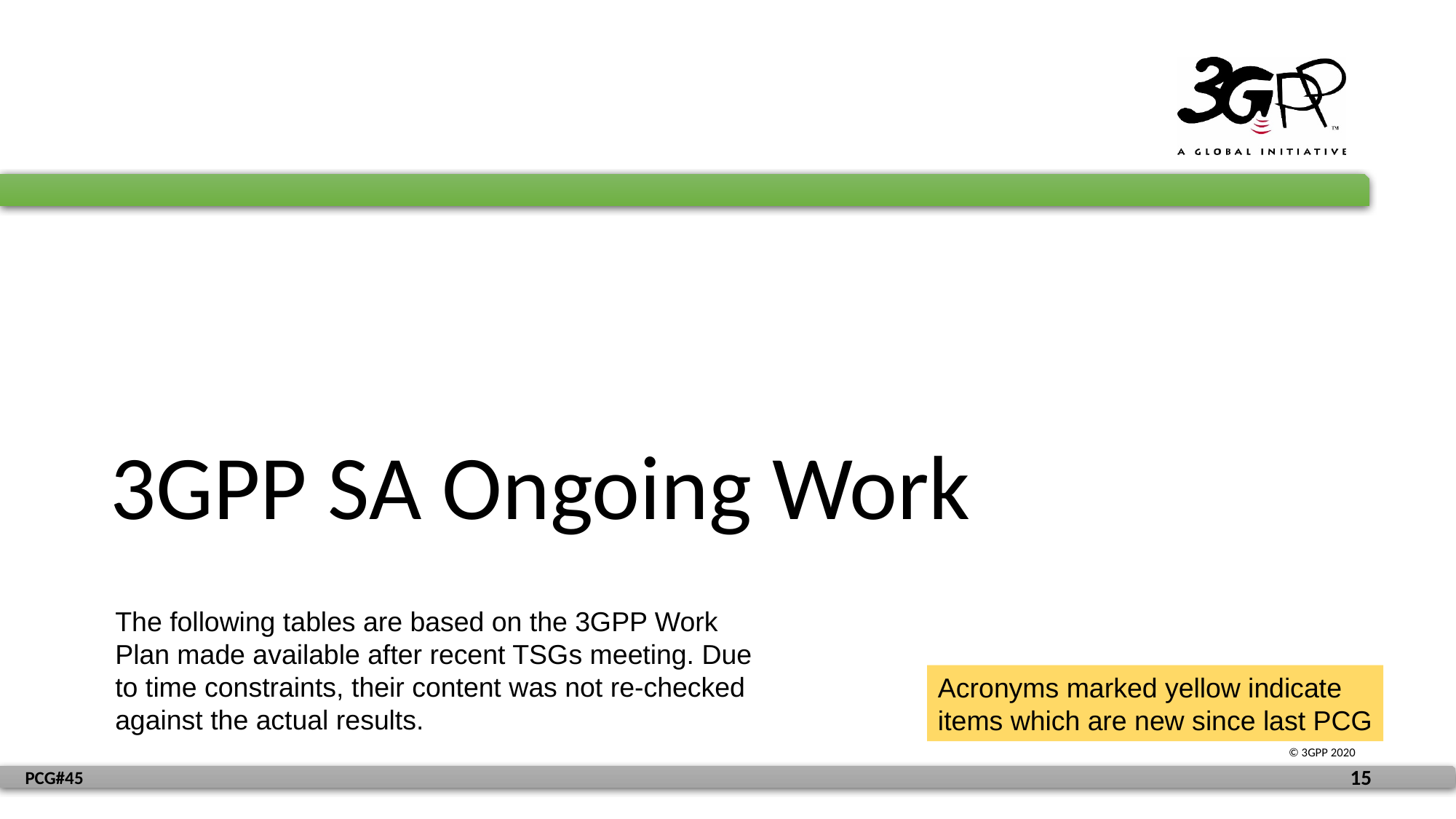

# 3GPP SA Ongoing Work
The following tables are based on the 3GPP Work Plan made available after recent TSGs meeting. Due to time constraints, their content was not re-checked against the actual results.
Acronyms marked yellow indicate
items which are new since last PCG